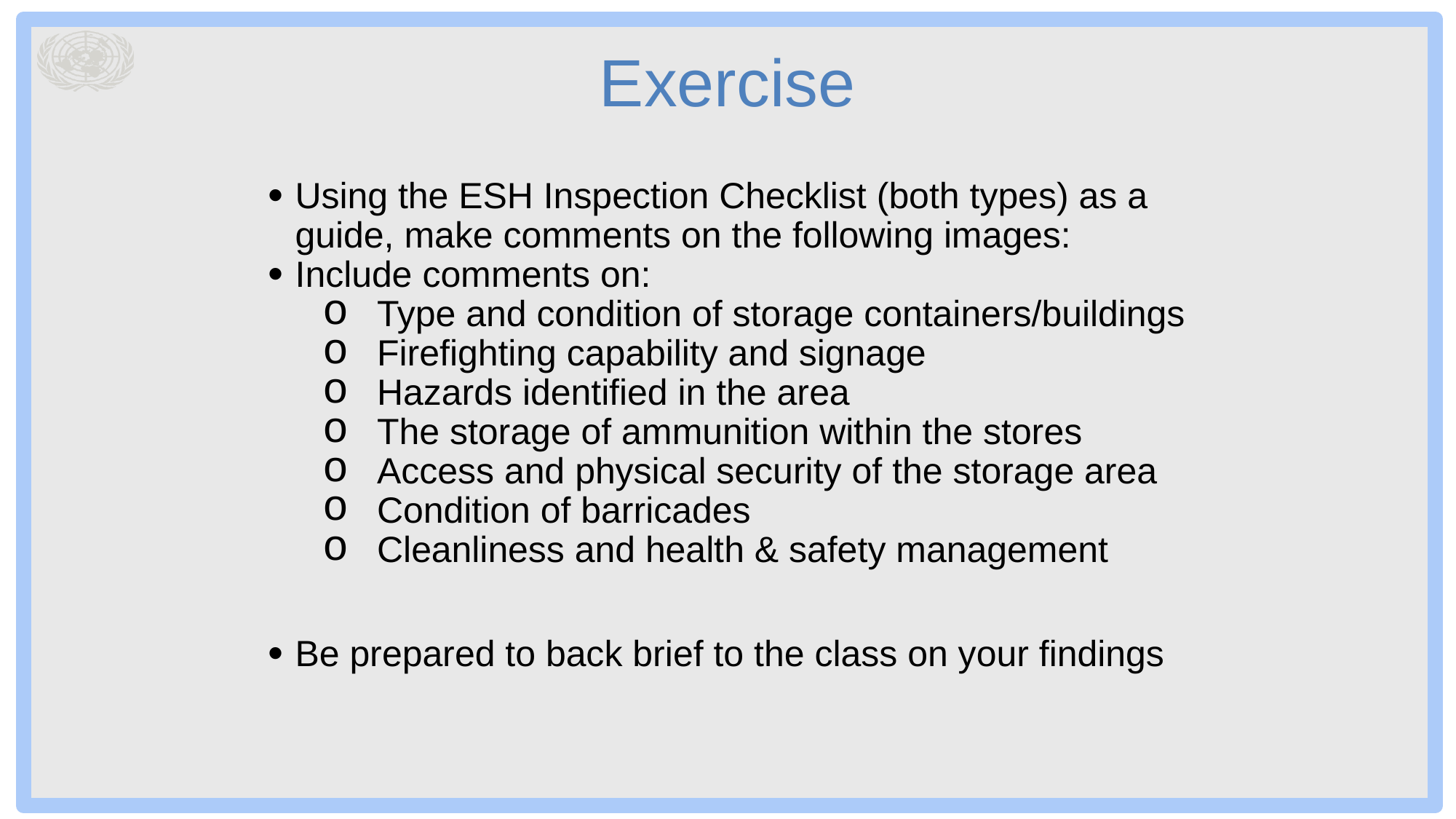

# Exercise
Using the ESH Inspection Checklist (both types) as a guide, make comments on the following images:
Include comments on:
Type and condition of storage containers/buildings
Firefighting capability and signage
Hazards identified in the area
The storage of ammunition within the stores
Access and physical security of the storage area
Condition of barricades
Cleanliness and health & safety management

Be prepared to back brief to the class on your findings